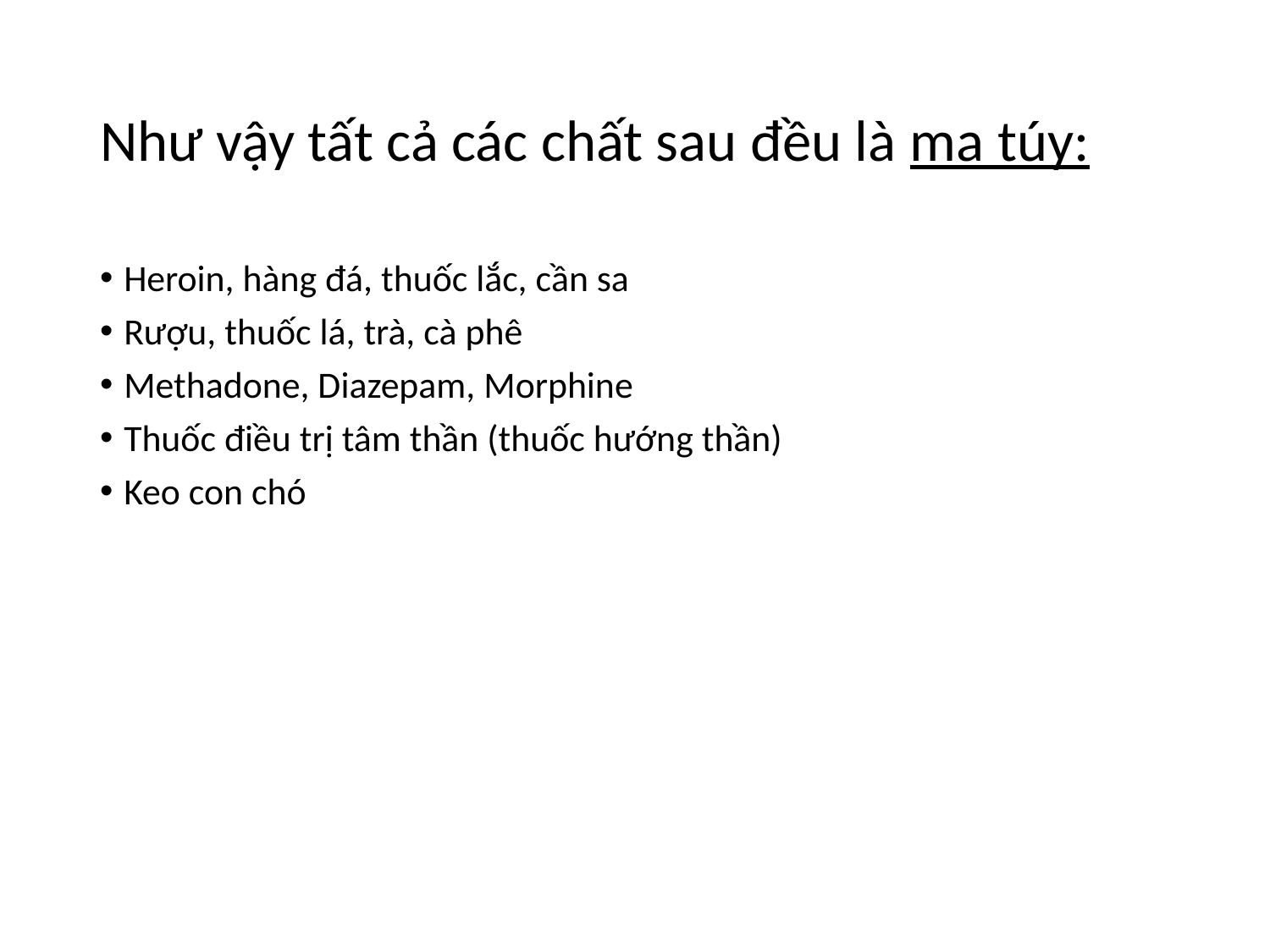

# Như vậy tất cả các chất sau đều là ma túy:
Heroin, hàng đá, thuốc lắc, cần sa
Rượu, thuốc lá, trà, cà phê
Methadone, Diazepam, Morphine
Thuốc điều trị tâm thần (thuốc hướng thần)
Keo con chó